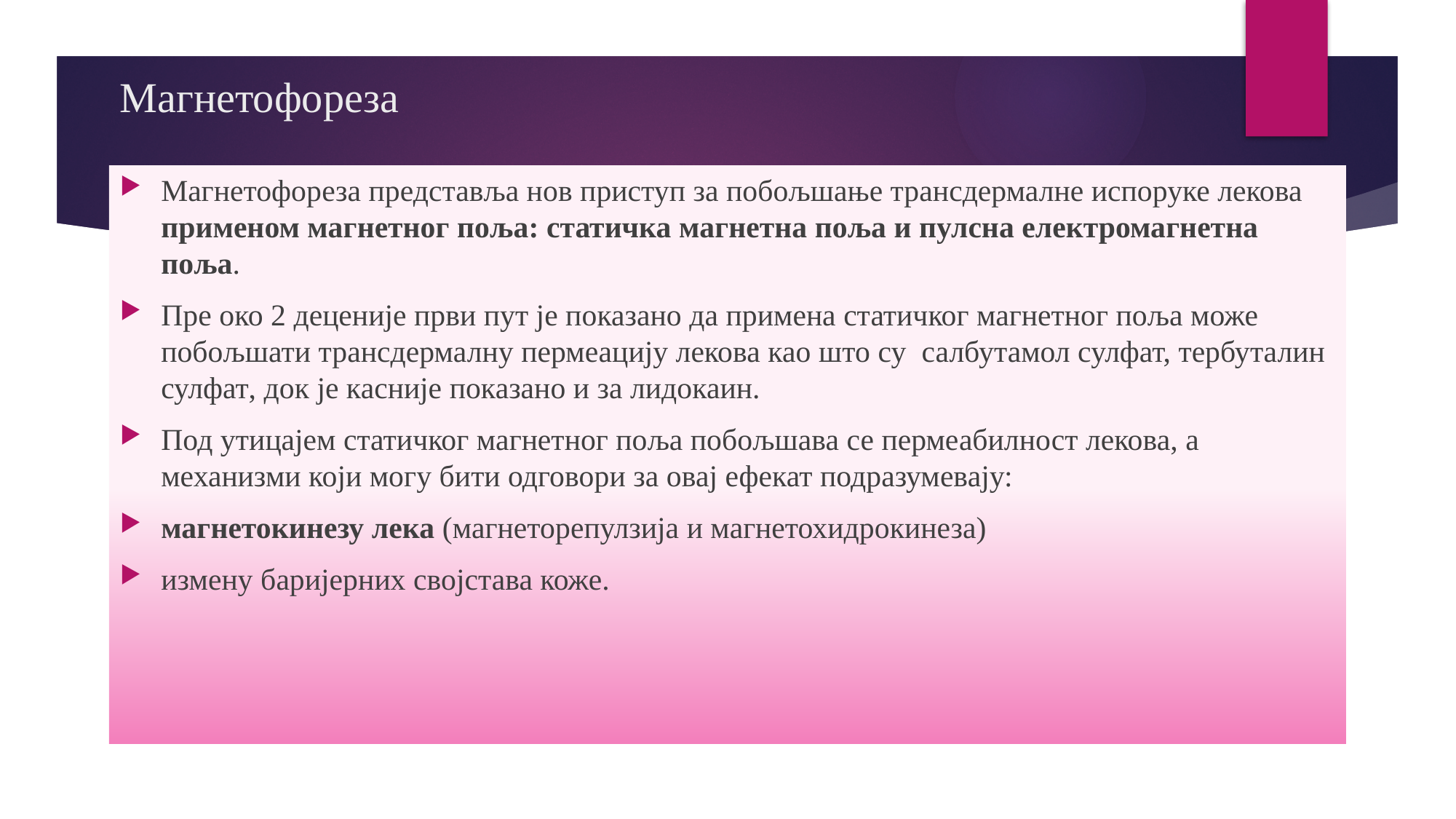

# Магнетофореза
Магнетофореза представља нов приступ за побољшање трансдермалне испоруке лекова применом магнетног поља: статичка магнетна поља и пулсна електромагнетна поља.
Пре око 2 деценије први пут је показано да примена статичког магнетног поља може побољшати трансдермалну пермеацију лекова као што су  салбутамол сулфат, тербуталин сулфат, док је касније показано и за лидокаин.
Под утицајем статичког магнетног поља побољшава се пермеабилност лекова, а механизми који могу бити одговори за овај ефекат подразумевају:
магнетокинезу лека (магнеторепулзија и магнетохидрокинеза)
измену баријерних својстава коже.